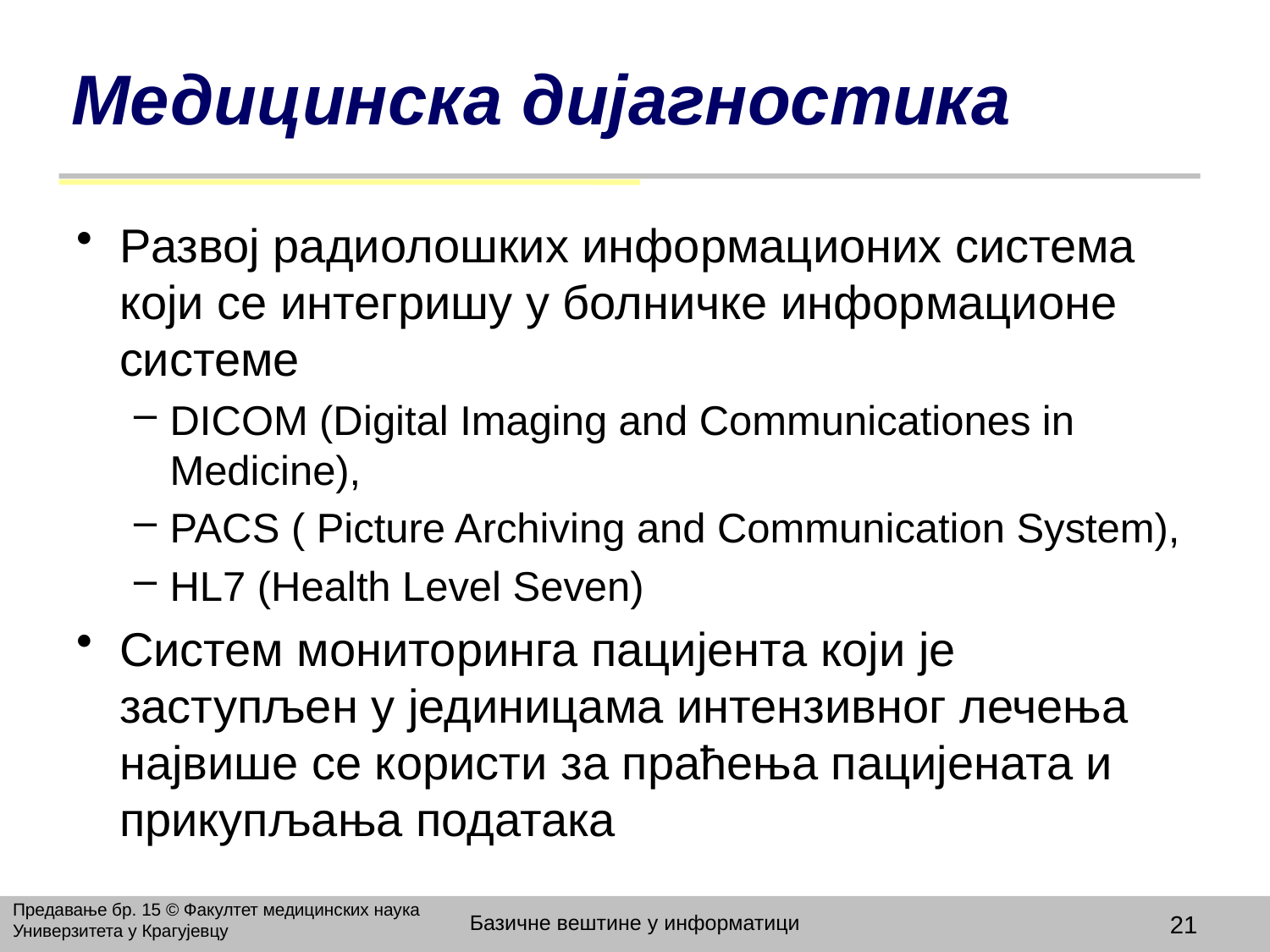

# Медицинска дијагностика
Развој радиолошких информационих система који се интегришу у болничке информационе системе
DICOM (Digital Imaging and Communicationes in Medicine),
PACS ( Picture Archiving and Communication System),
HL7 (Health Level Seven)
Систем мониторинга пацијента који је заступљен у јединицама интензивног лечења највише се користи за праћења пацијената и прикупљања података
Предавање бр. 15 © Факултет медицинских наука Универзитета у Крагујевцу
Базичне вештине у информатици
21